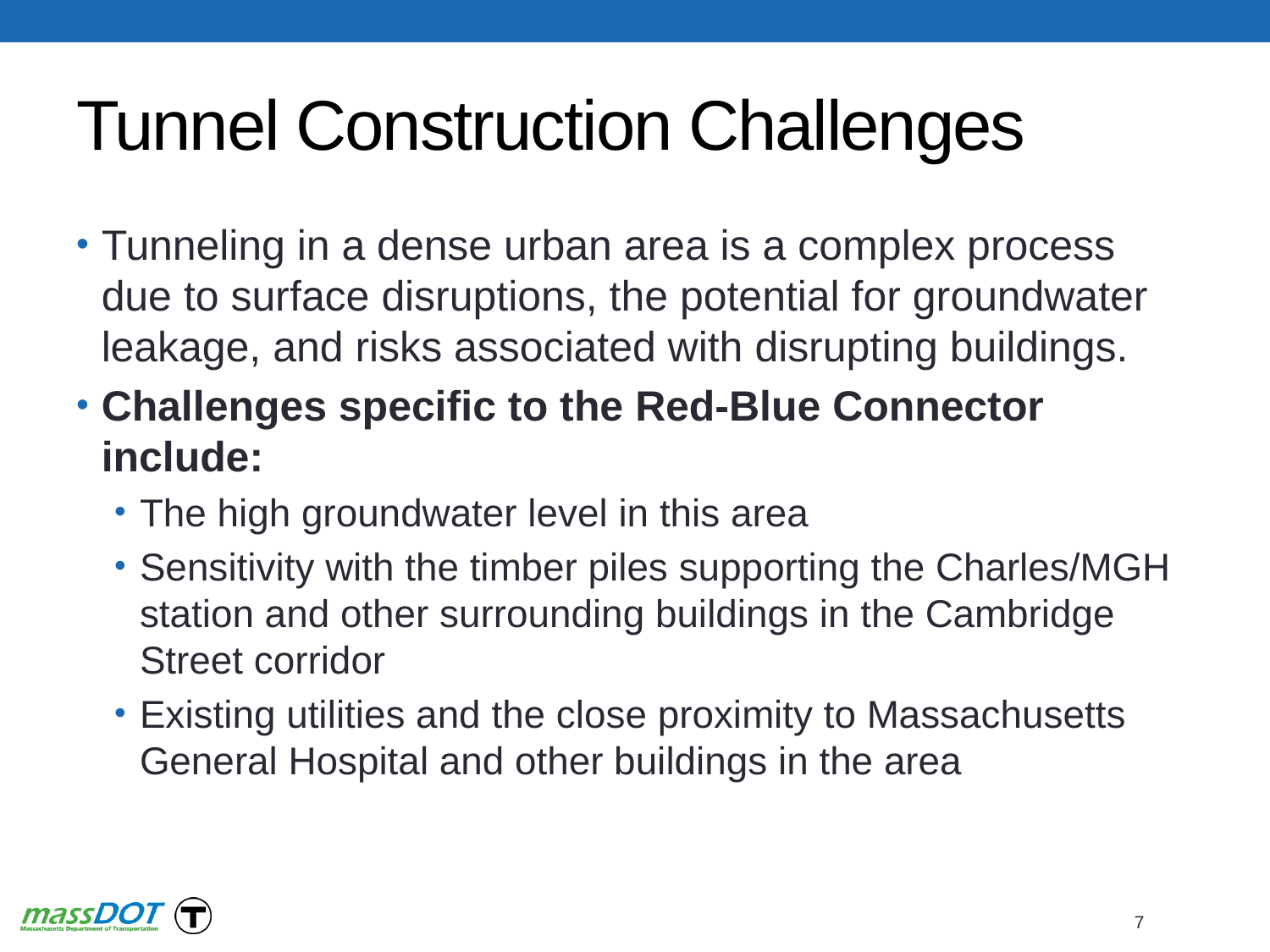

# Tunnel Construction Challenges
Tunneling in a dense urban area is a complex process due to surface disruptions, the potential for groundwater leakage, and risks associated with disrupting buildings.
Challenges specific to the Red-Blue Connector include:
The high groundwater level in this area
Sensitivity with the timber piles supporting the Charles/MGH station and other surrounding buildings in the Cambridge Street corridor
Existing utilities and the close proximity to Massachusetts General Hospital and other buildings in the area

7